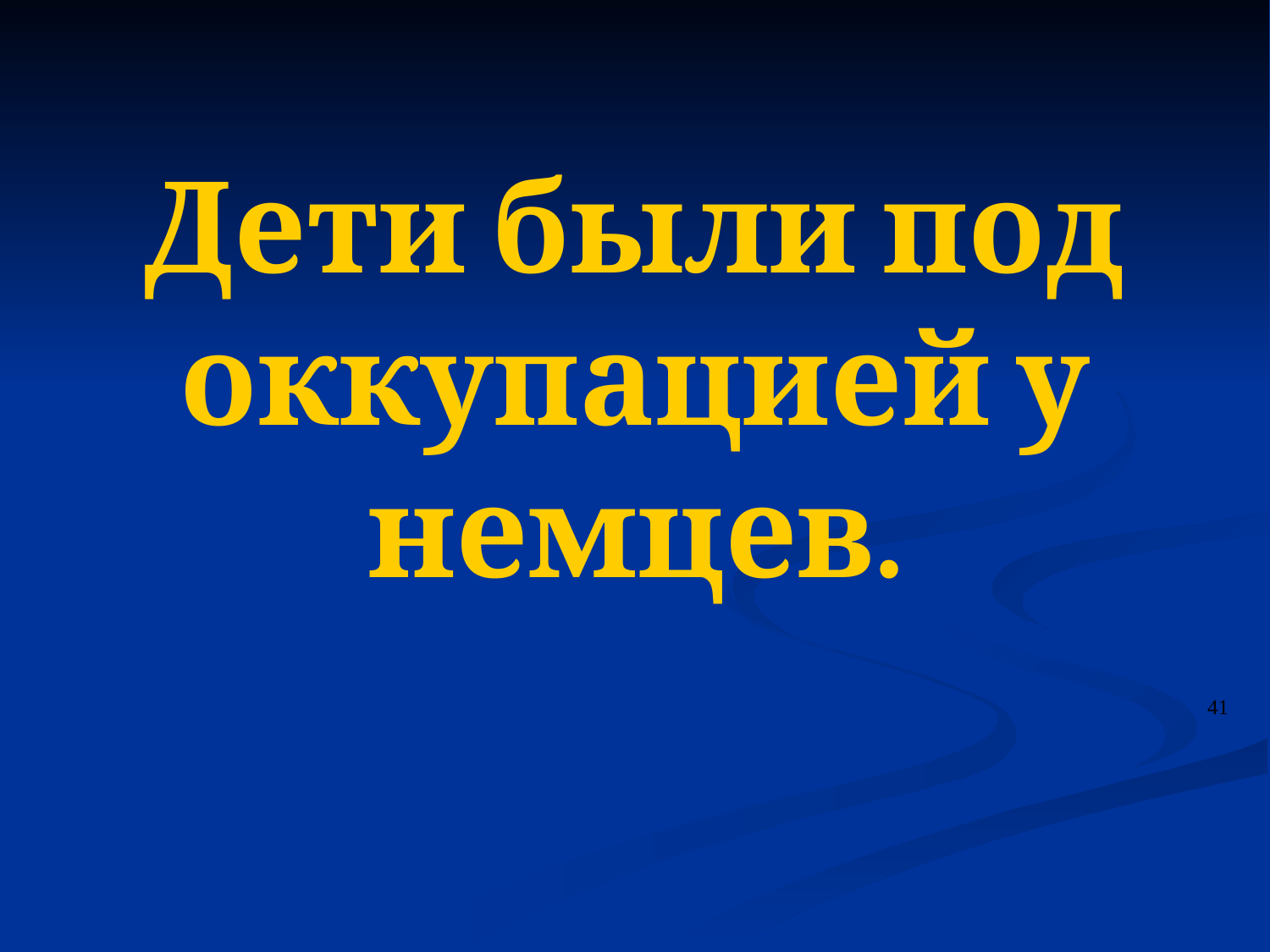

# Дети были под оккупацией у немцев.
41